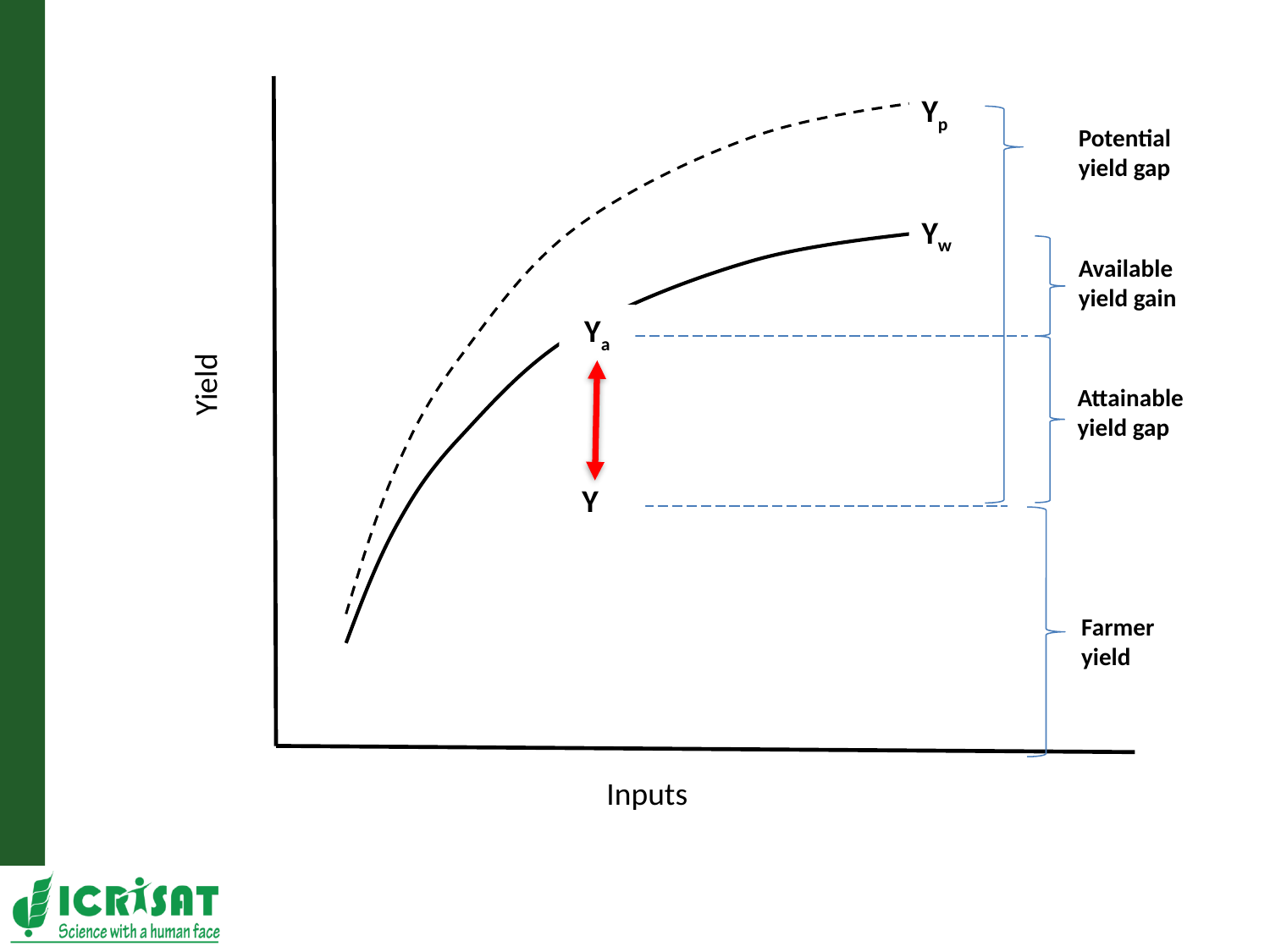

Yield
Inputs
Yp

Potential yield gap
Yw

Available yield gain
Ya

Attainable yield gap
Y

Farmer yield